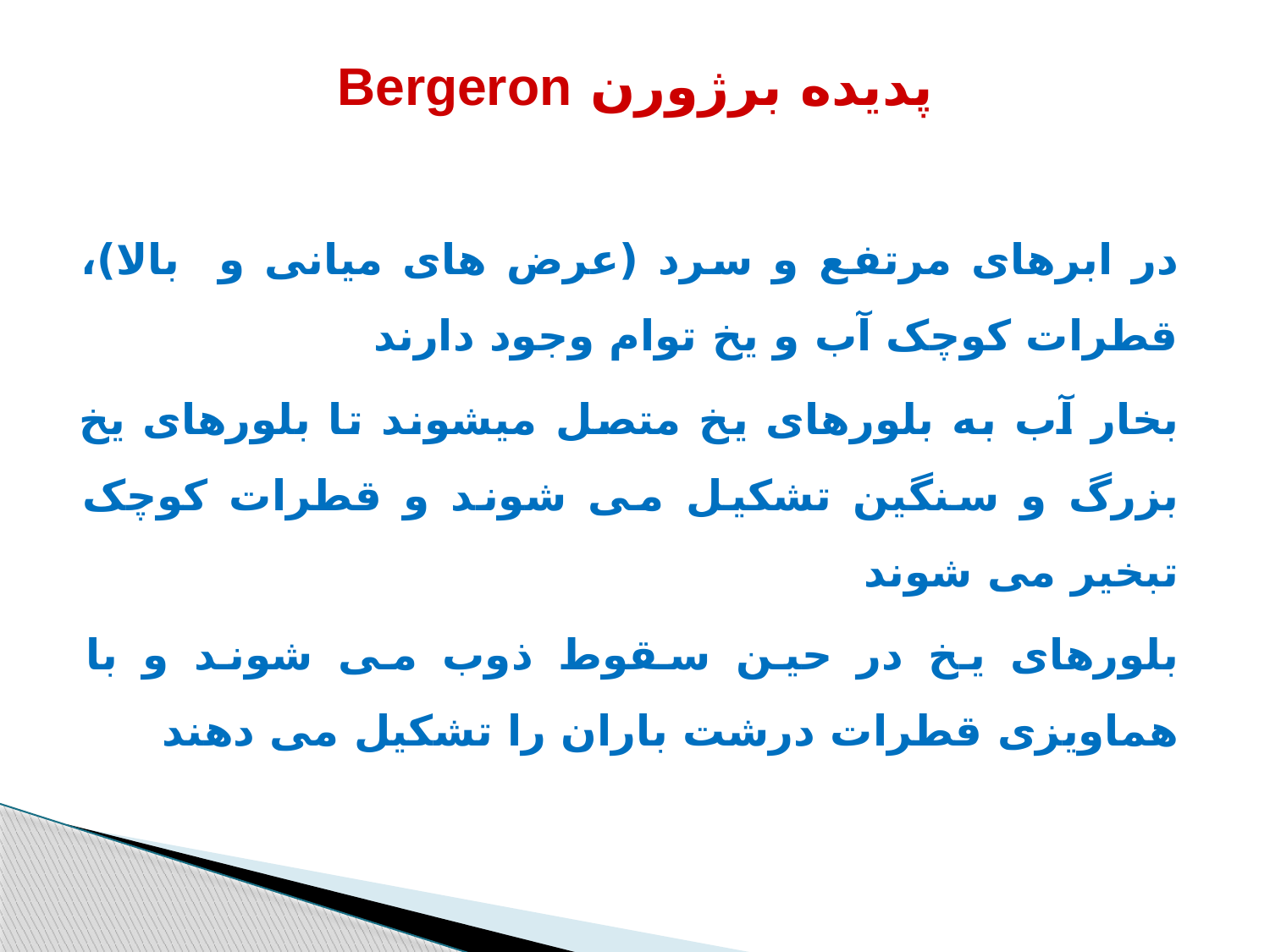

# پدیده برژورن Bergeron
در ابرهای مرتفع و سرد (عرض های میانی و  بالا)، قطرات کوچک آب و یخ توام وجود دارند
بخار آب به بلورهای یخ متصل میشوند تا بلورهای یخ بزرگ و سنگین تشکیل می شوند و قطرات کوچک تبخیر می شوند
بلورهای یخ در حین سقوط ذوب می شوند و با هماویزی قطرات درشت باران را تشکیل می دهند